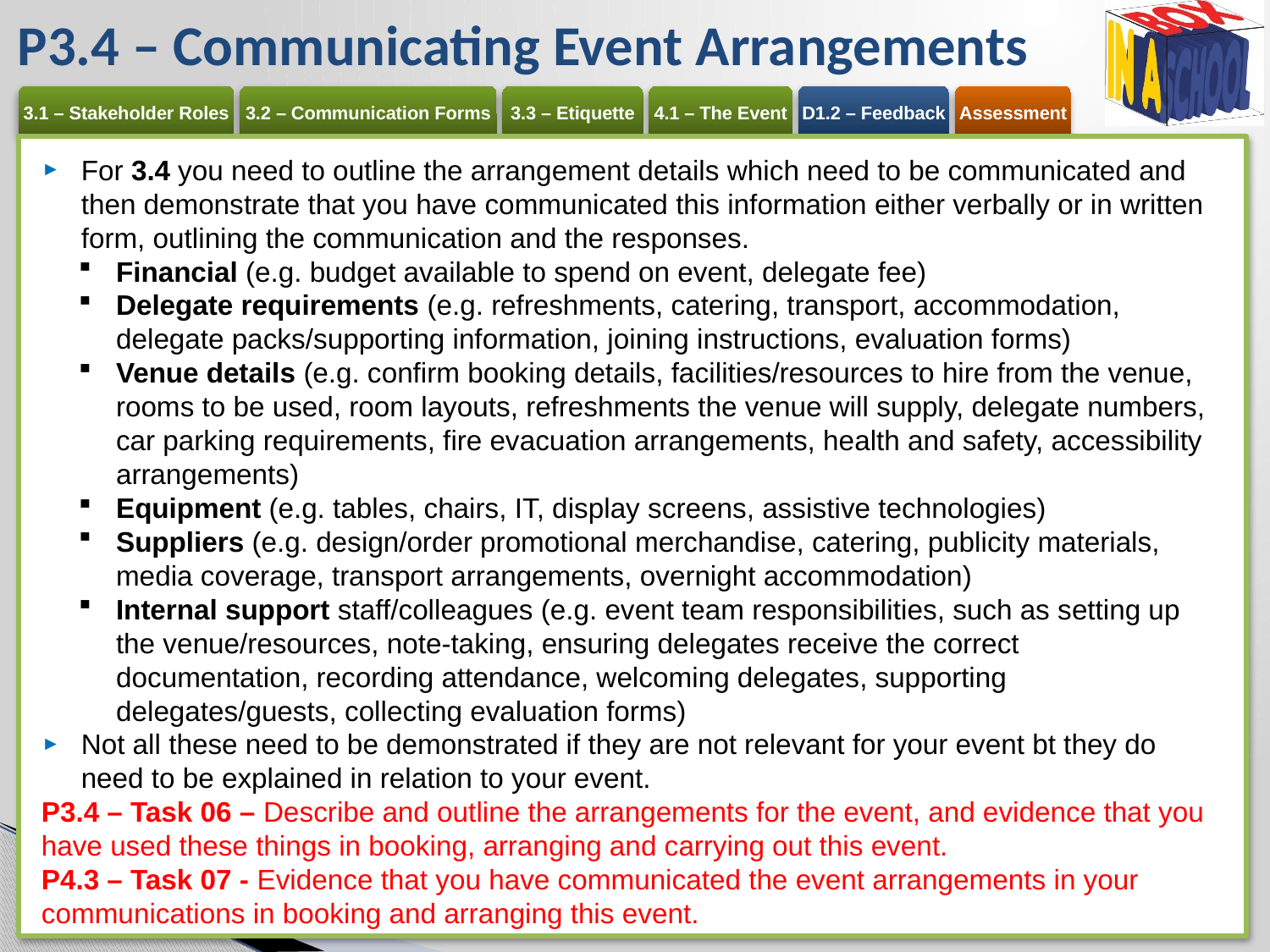

# P3.4 – Communicating Event Arrangements
For 3.4 you need to outline the arrangement details which need to be communicated and then demonstrate that you have communicated this information either verbally or in written form, outlining the communication and the responses.
Financial (e.g. budget available to spend on event, delegate fee)
Delegate requirements (e.g. refreshments, catering, transport, accommodation, delegate packs/supporting information, joining instructions, evaluation forms)
Venue details (e.g. confirm booking details, facilities/resources to hire from the venue, rooms to be used, room layouts, refreshments the venue will supply, delegate numbers, car parking requirements, fire evacuation arrangements, health and safety, accessibility arrangements)
Equipment (e.g. tables, chairs, IT, display screens, assistive technologies)
Suppliers (e.g. design/order promotional merchandise, catering, publicity materials, media coverage, transport arrangements, overnight accommodation)
Internal support staff/colleagues (e.g. event team responsibilities, such as setting up the venue/resources, note-taking, ensuring delegates receive the correct documentation, recording attendance, welcoming delegates, supporting delegates/guests, collecting evaluation forms)
Not all these need to be demonstrated if they are not relevant for your event bt they do need to be explained in relation to your event.
P3.4 – Task 06 – Describe and outline the arrangements for the event, and evidence that you have used these things in booking, arranging and carrying out this event.
P4.3 – Task 07 - Evidence that you have communicated the event arrangements in your communications in booking and arranging this event.